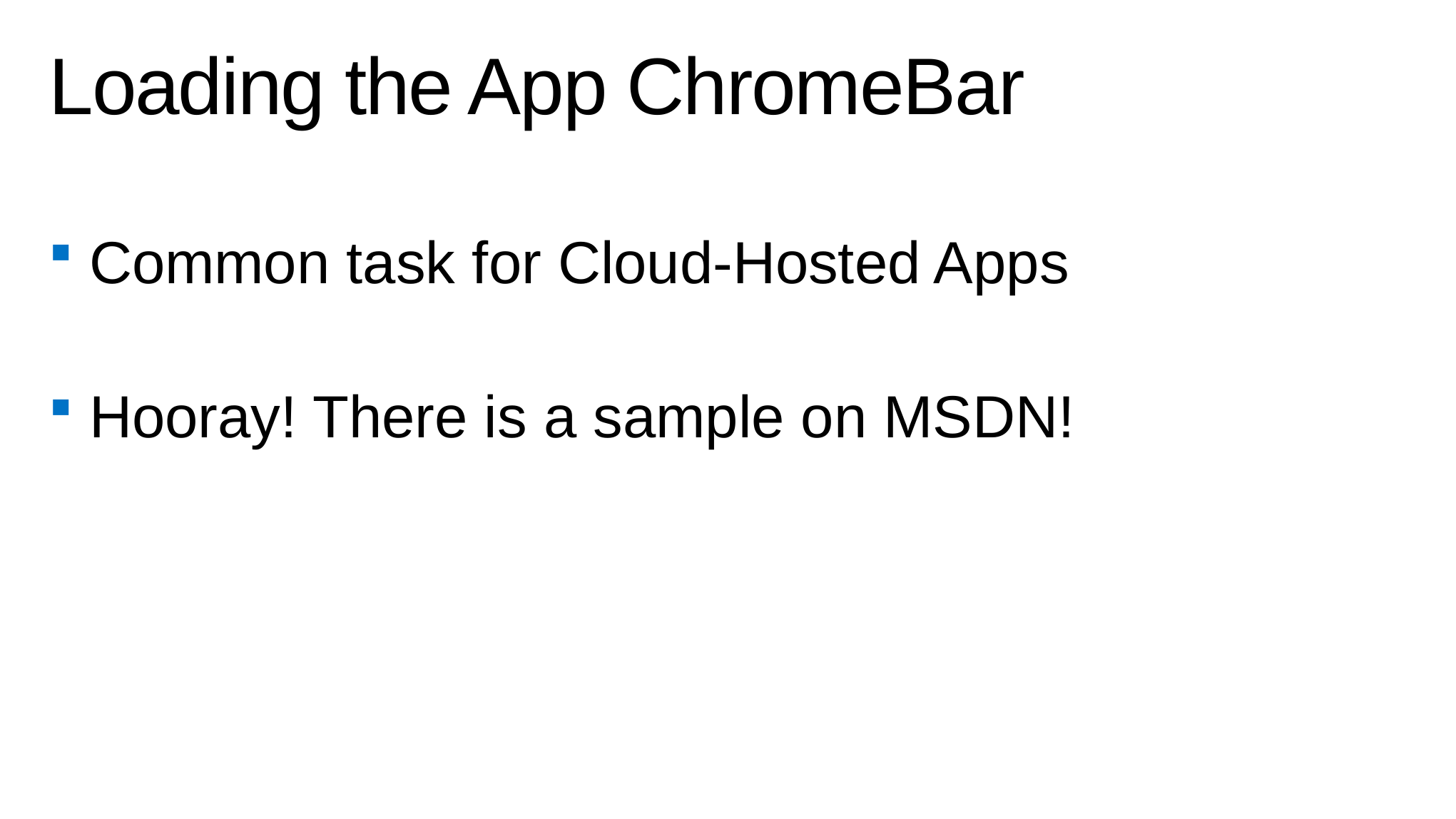

# Loading the App ChromeBar
Common task for Cloud-Hosted Apps
Hooray! There is a sample on MSDN!